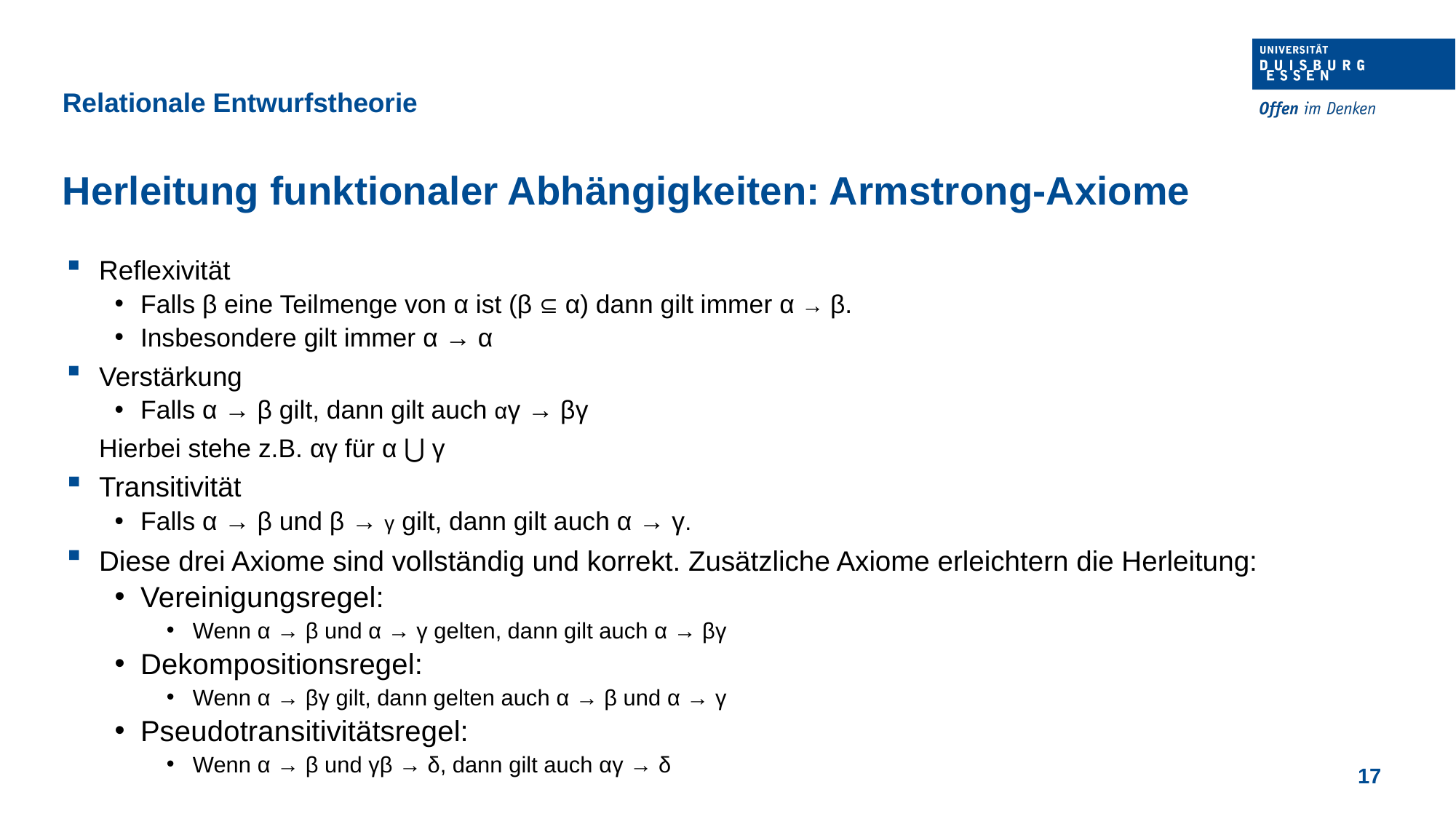

Relationale Entwurfstheorie
Herleitung funktionaler Abhängigkeiten: Armstrong-Axiome
Reflexivität
Falls β eine Teilmenge von α ist (β ⊆ α) dann gilt immer α → β.
Insbesondere gilt immer α → α
Verstärkung
Falls α → β gilt, dann gilt auch αγ → βγ
		Hierbei stehe z.B. αγ für α ⋃ γ
Transitivität
Falls α → β und β → γ gilt, dann gilt auch α → γ.
Diese drei Axiome sind vollständig und korrekt. Zusätzliche Axiome erleichtern die Herleitung:
Vereinigungsregel:
Wenn α → β und α → γ gelten, dann gilt auch α → βγ
Dekompositionsregel:
Wenn α → βγ gilt, dann gelten auch α → β und α → γ
Pseudotransitivitätsregel:
Wenn α → β und γβ → δ, dann gilt auch αγ → δ

17